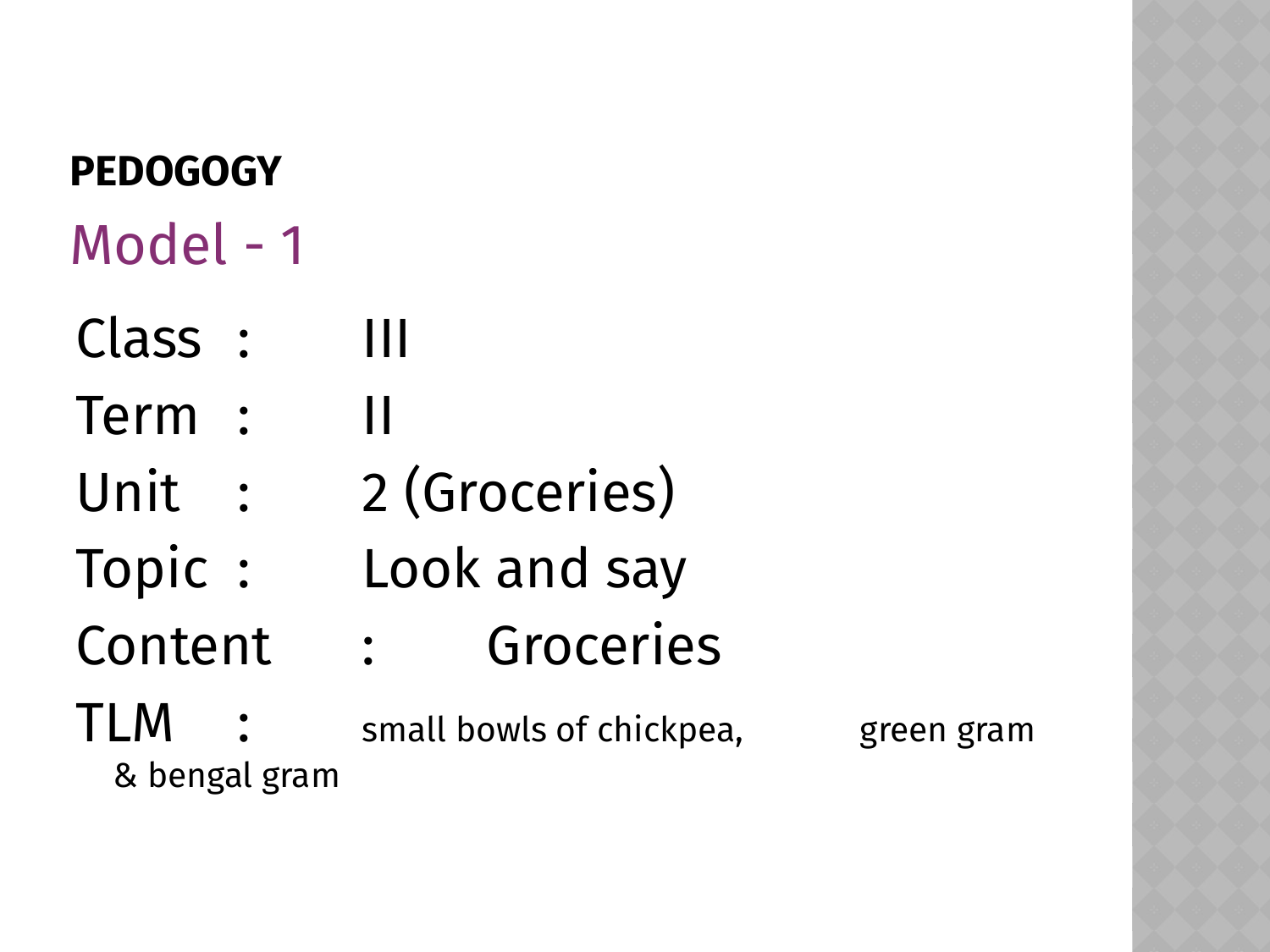

# PEDOGOGY
Model - 1
Class 		:	III
Term			: 	II
Unit			: 	2 (Groceries)
Topic 		: 	Look and say
Content 		: 	Groceries
TLM 			:	small bowls of chickpea, 				green gram & bengal gram